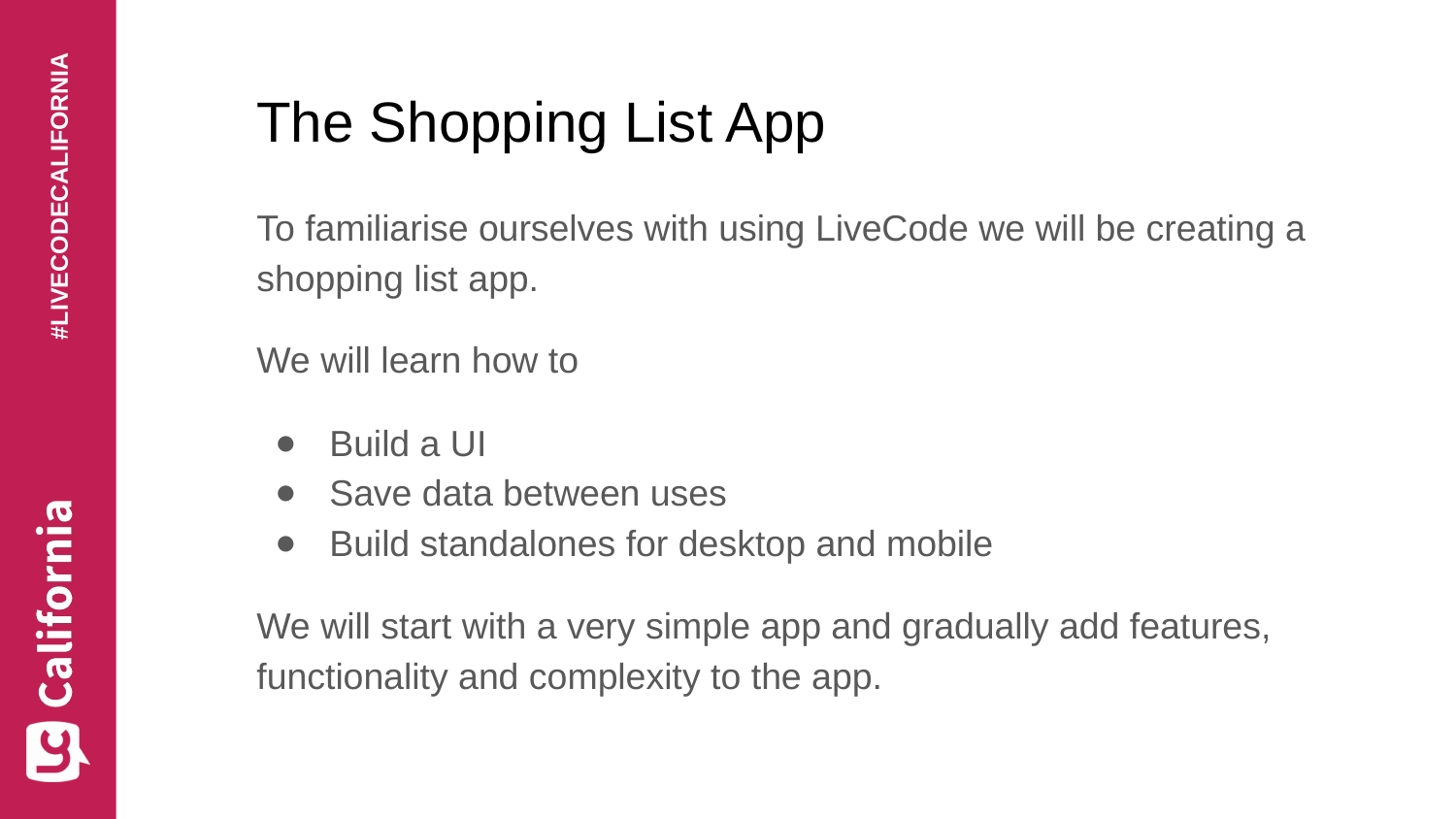

# The Shopping List App
To familiarise ourselves with using LiveCode we will be creating a shopping list app.
We will learn how to
Build a UI
Save data between uses
Build standalones for desktop and mobile
We will start with a very simple app and gradually add features, functionality and complexity to the app.